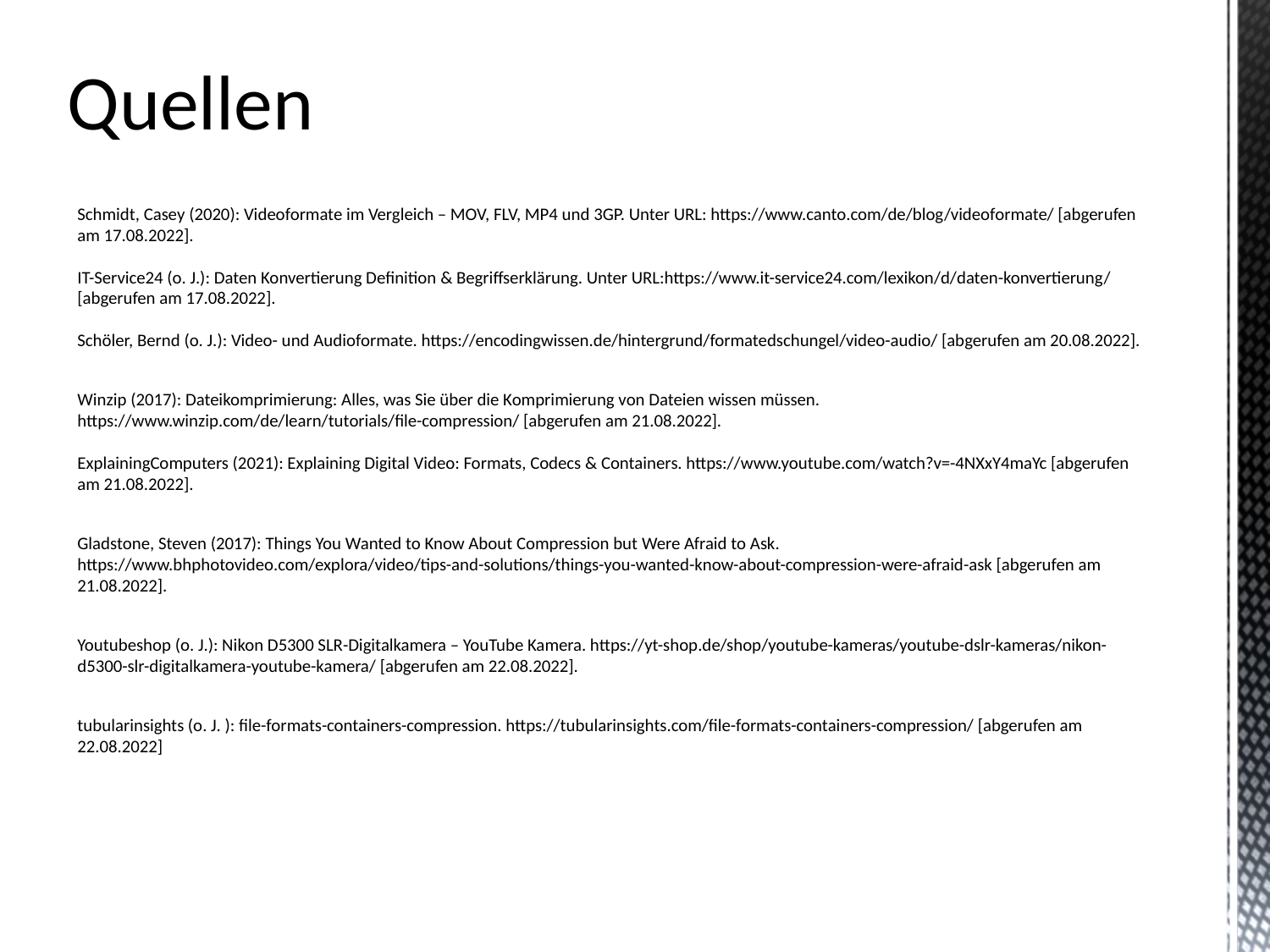

Quellen
Schmidt, Casey (2020): Videoformate im Vergleich – MOV, FLV, MP4 und 3GP. Unter URL: https://www.canto.com/de/blog/videoformate/ [abgerufen am 17.08.2022].

IT-Service24 (o. J.): Daten Konvertierung Definition & Begriffserklärung. Unter URL:https://www.it-service24.com/lexikon/d/daten-konvertierung/ [abgerufen am 17.08.2022].

Schöler, Bernd (o. J.): Video- und Audioformate. https://encodingwissen.de/hintergrund/formatedschungel/video-audio/ [abgerufen am 20.08.2022].

Winzip (2017): Dateikomprimierung: Alles, was Sie über die Komprimierung von Dateien wissen müssen. https://www.winzip.com/de/learn/tutorials/file-compression/ [abgerufen am 21.08.2022].

ExplainingComputers (2021): Explaining Digital Video: Formats, Codecs & Containers. https://www.youtube.com/watch?v=-4NXxY4maYc [abgerufen am 21.08.2022].

Gladstone, Steven (2017): Things You Wanted to Know About Compression but Were Afraid to Ask. https://www.bhphotovideo.com/explora/video/tips-and-solutions/things-you-wanted-know-about-compression-were-afraid-ask [abgerufen am 21.08.2022].

Youtubeshop (o. J.): Nikon D5300 SLR-Digitalkamera – YouTube Kamera. https://yt-shop.de/shop/youtube-kameras/youtube-dslr-kameras/nikon-d5300-slr-digitalkamera-youtube-kamera/ [abgerufen am 22.08.2022].

tubularinsights (o. J. ): file-formats-containers-compression. https://tubularinsights.com/file-formats-containers-compression/ [abgerufen am 22.08.2022]